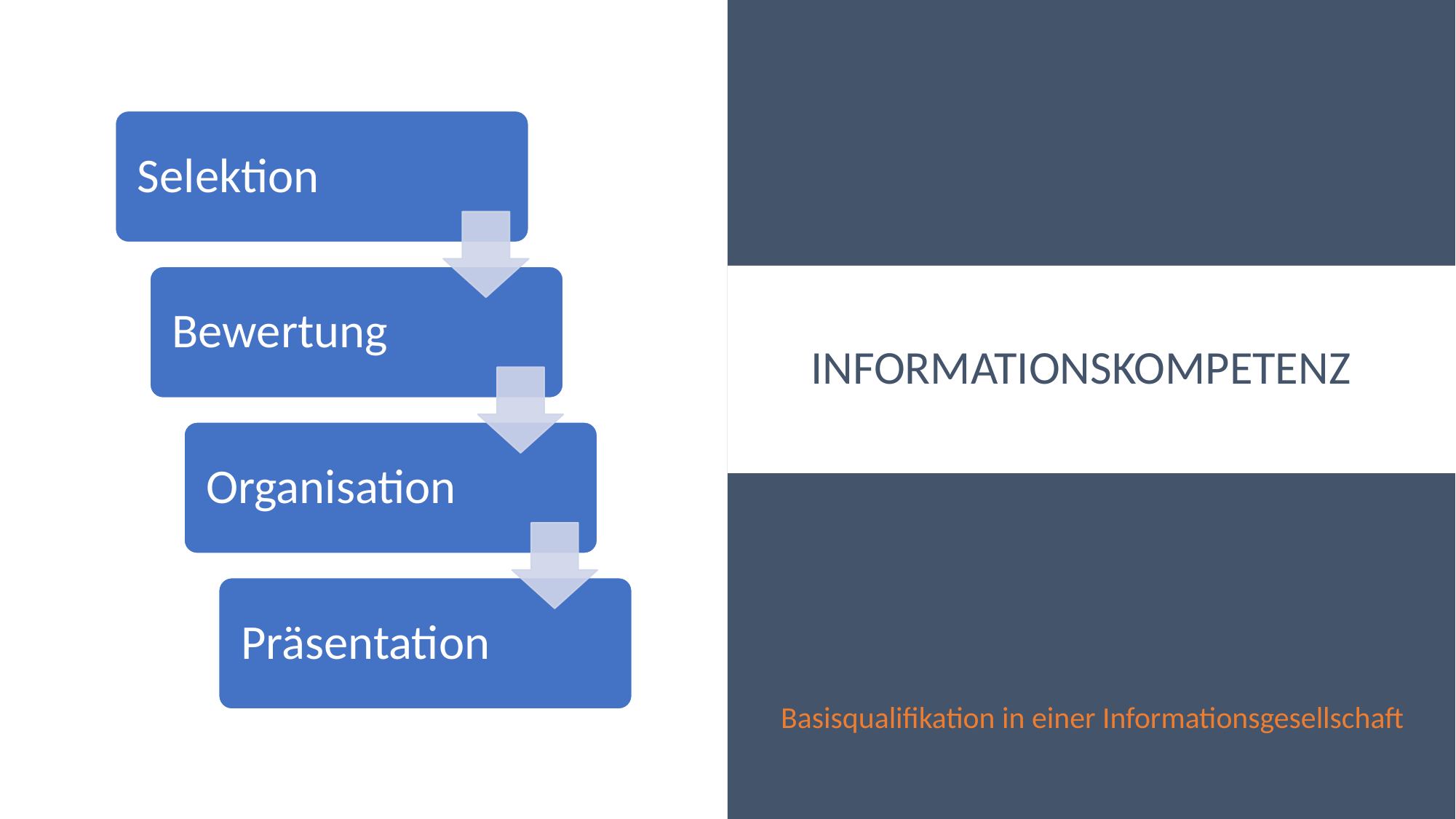

Selektion
Bewertung
Organisation
Präsentation

# Informationskompetenz
Basisqualifikation in einer Informationsgesellschaft
6